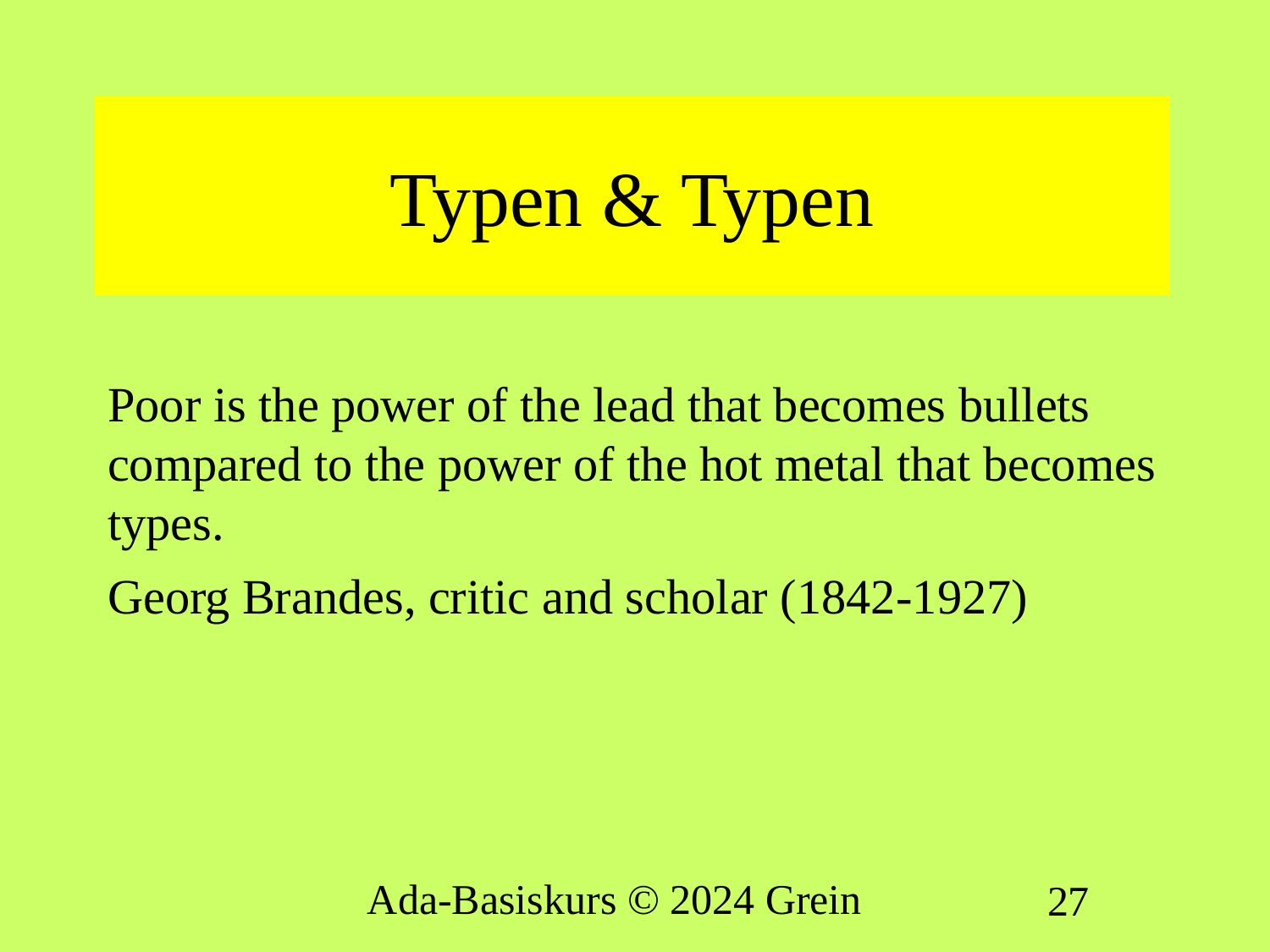

# Typen & Typen
Poor is the power of the lead that becomes bullets compared to the power of the hot metal that becomes types.
Georg Brandes, critic and scholar (1842-1927)
Ada-Basiskurs © 2024 Grein
27